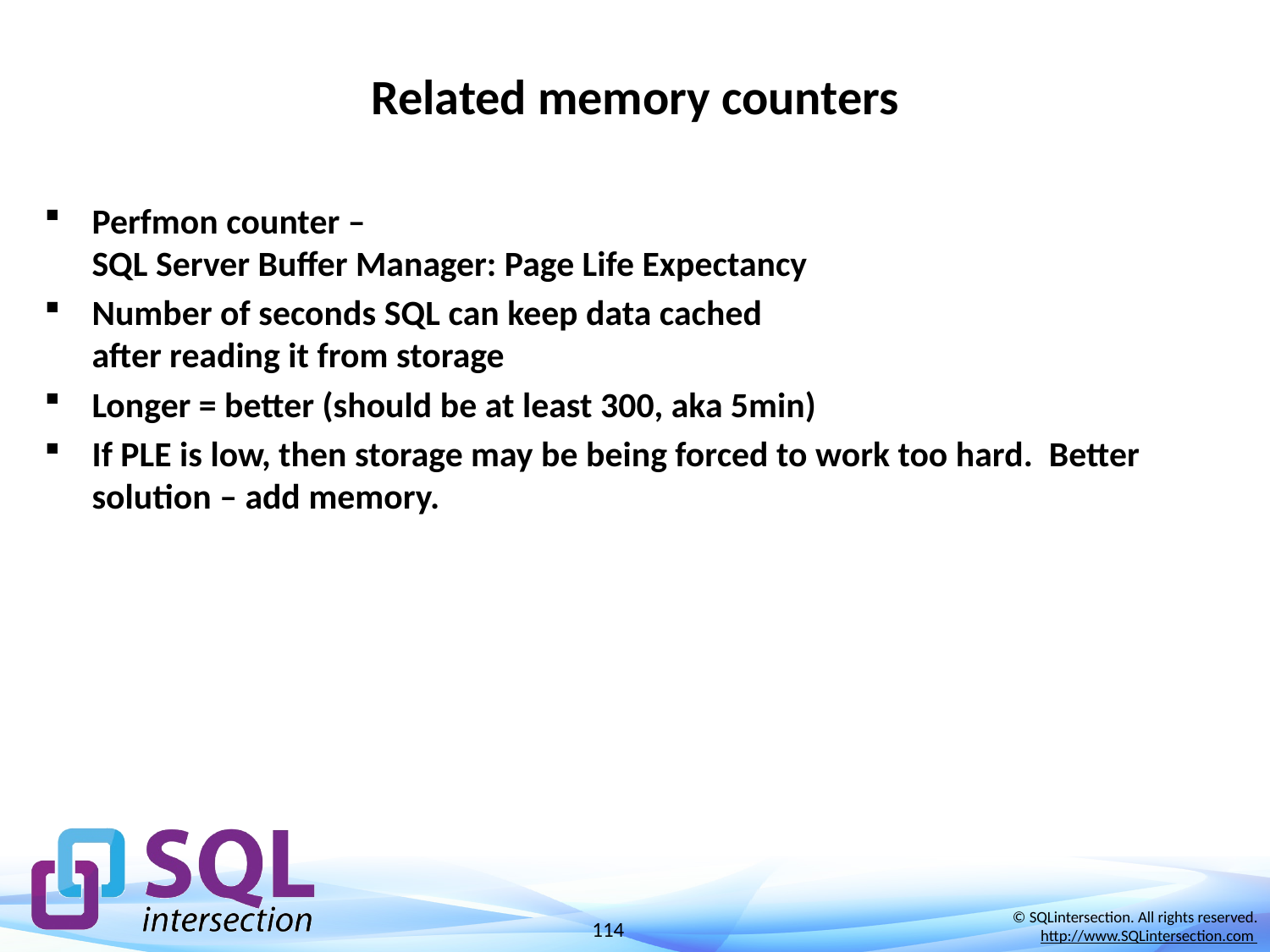

# Related memory counters
Perfmon counter –
SQL Server Buffer Manager: Page Life Expectancy
Number of seconds SQL can keep data cached
after reading it from storage
Longer = better (should be at least 300, aka 5min)
If PLE is low, then storage may be being forced to work too hard.  Better solution – add memory.